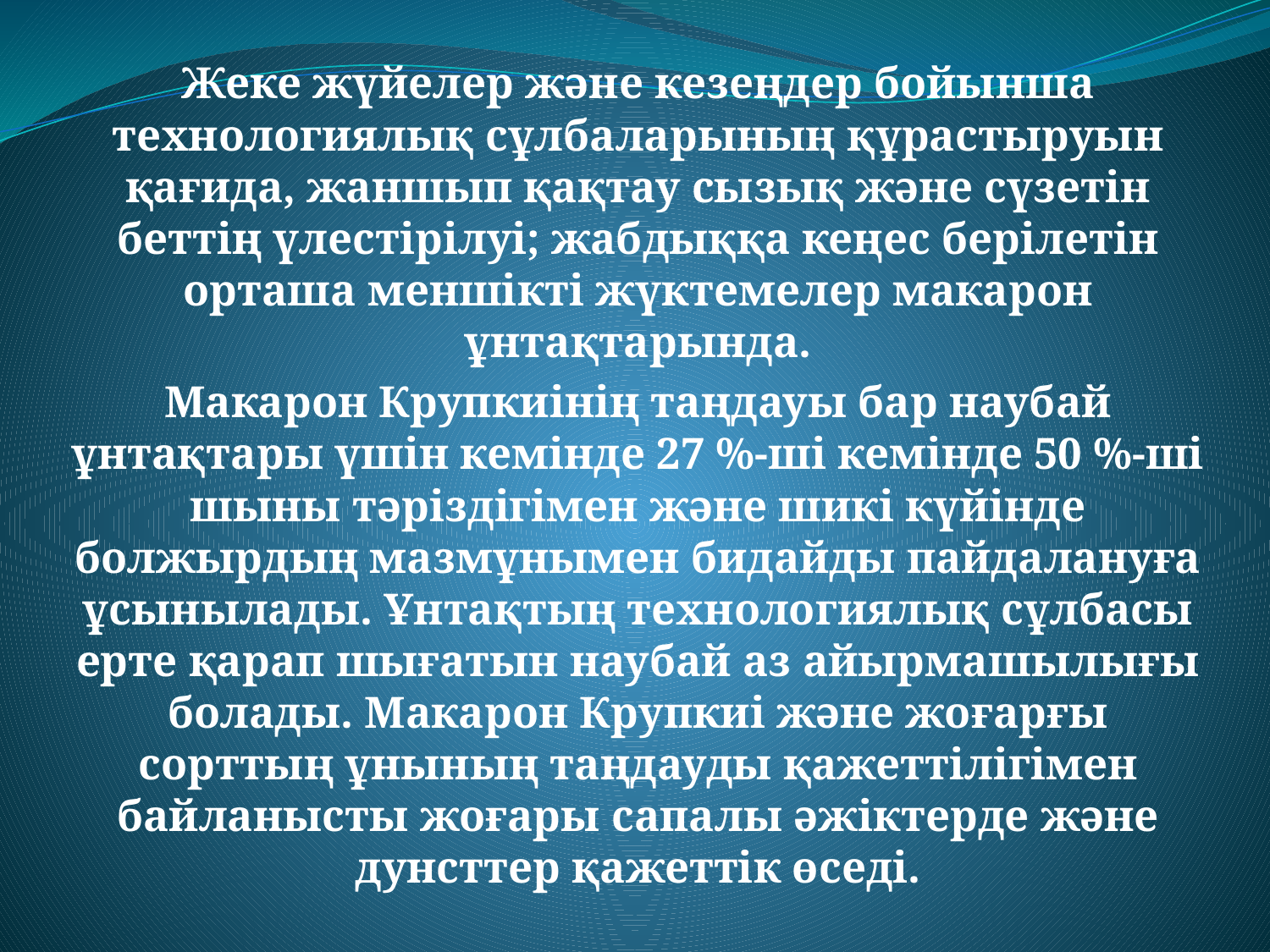

Жеке жүйелер және кезеңдер бойынша технологиялық сұлбаларының құрастыруын қағида, жаншып қақтау сызық және сүзетiн беттiң үлестiрiлуi; жабдыққа кеңес берiлетiн орташа меншiктi жүктемелер макарон ұнтақтарында.
Макарон Крупкиiнiң таңдауы бар наубай ұнтақтары үшiн кемiнде 27 %-шi кемiнде 50 %-шi шыны тәрiздiгiмен және шикi күйiнде болжырдың мазмұнымен бидайды пайдалануға ұсынылады. Ұнтақтың технологиялық сұлбасы ерте қарап шығатын наубай аз айырмашылығы болады. Макарон Крупкиi және жоғарғы сорттың ұнының таңдауды қажеттiлiгiмен байланысты жоғары сапалы әжiктерде және дунсттер қажеттiк өседi.